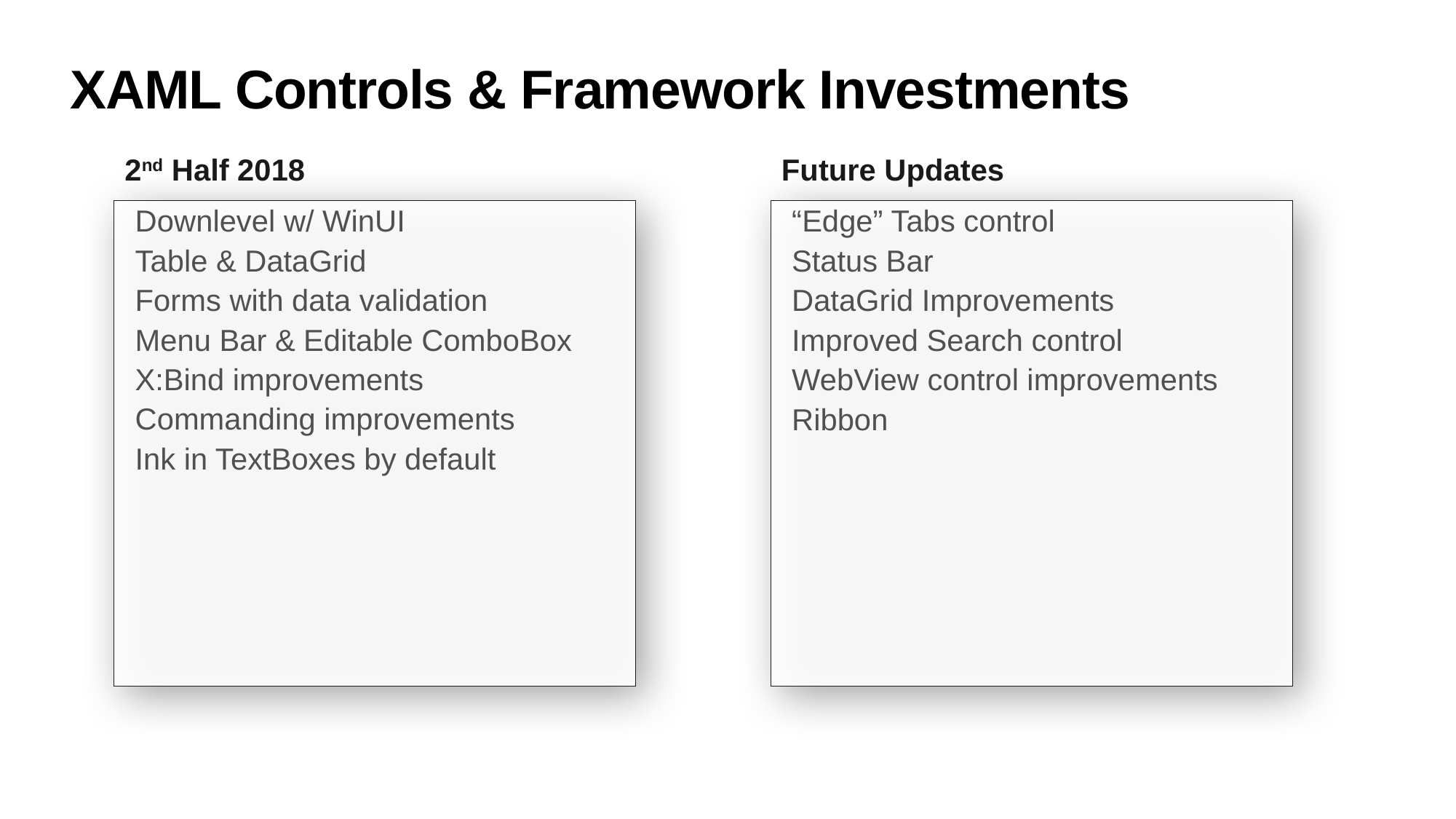

# XAML Controls & Framework Investments
2nd Half 2018
Future Updates
“Edge” Tabs control
Status Bar
DataGrid Improvements
Improved Search control
WebView control improvements
Ribbon
Downlevel w/ WinUI
Table & DataGrid
Forms with data validation
Menu Bar & Editable ComboBox
X:Bind improvements
Commanding improvements
Ink in TextBoxes by default